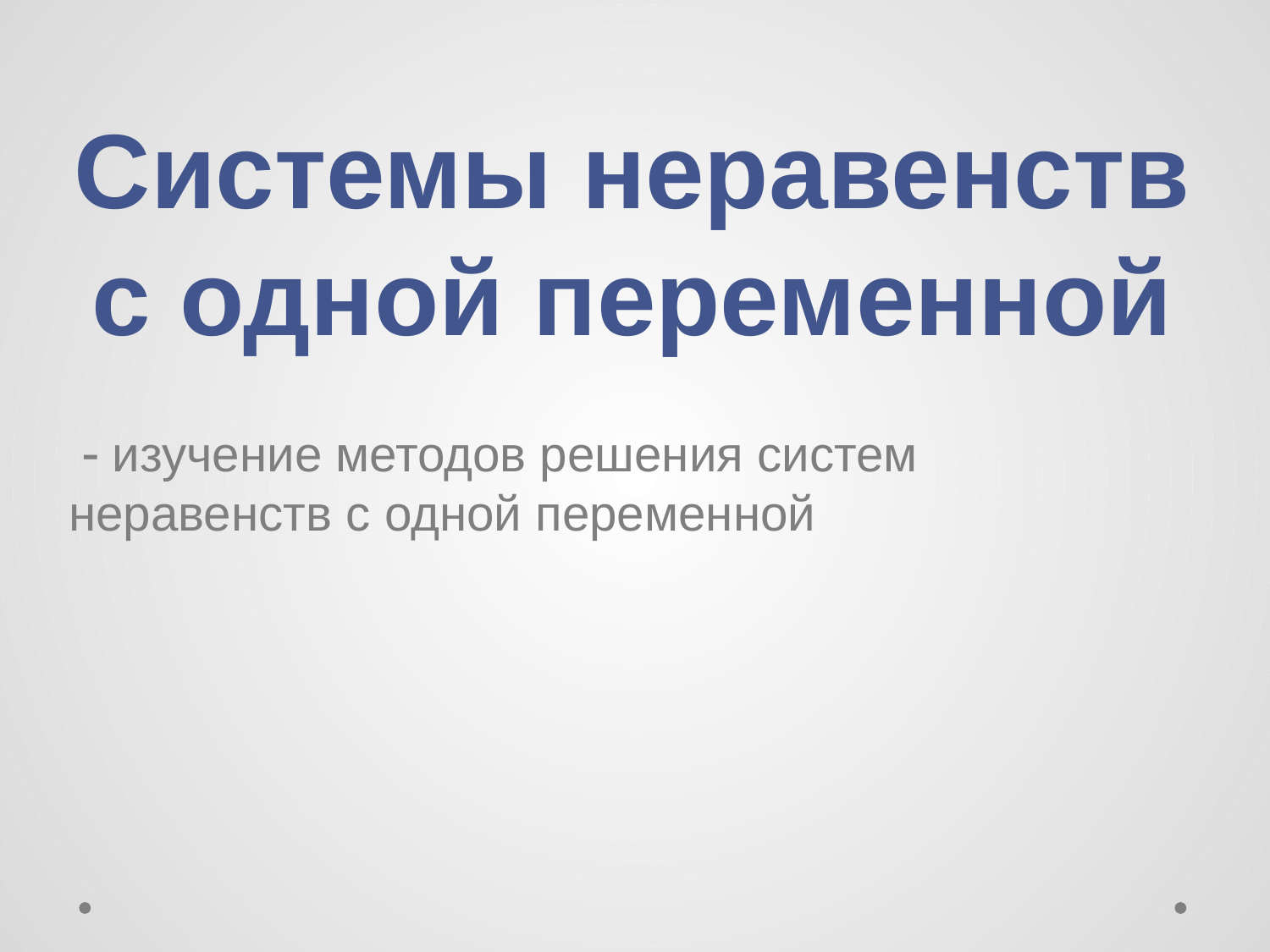

Системы неравенств
с одной переменной
 − изучение методов решения систем неравенств с одной переменной